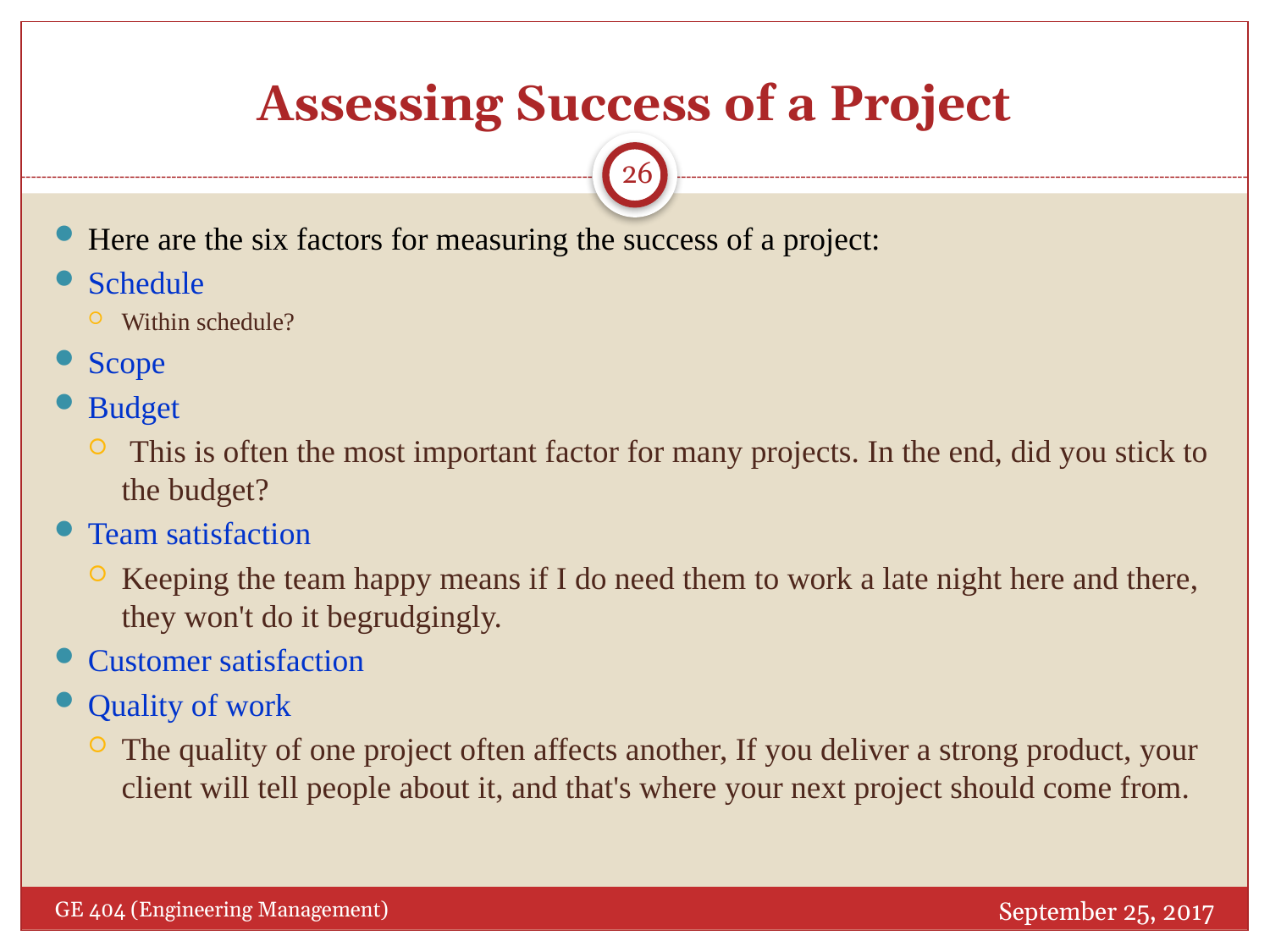

# Assessing Success of a Project
26
Here are the six factors for measuring the success of a project:
Schedule
Within schedule?
Scope
Budget
 This is often the most important factor for many projects. In the end, did you stick to the budget?
Team satisfaction
Keeping the team happy means if I do need them to work a late night here and there, they won't do it begrudgingly.
Customer satisfaction
Quality of work
The quality of one project often affects another, If you deliver a strong product, your client will tell people about it, and that's where your next project should come from.

September 25, 2017
GE 404 (Engineering Management)